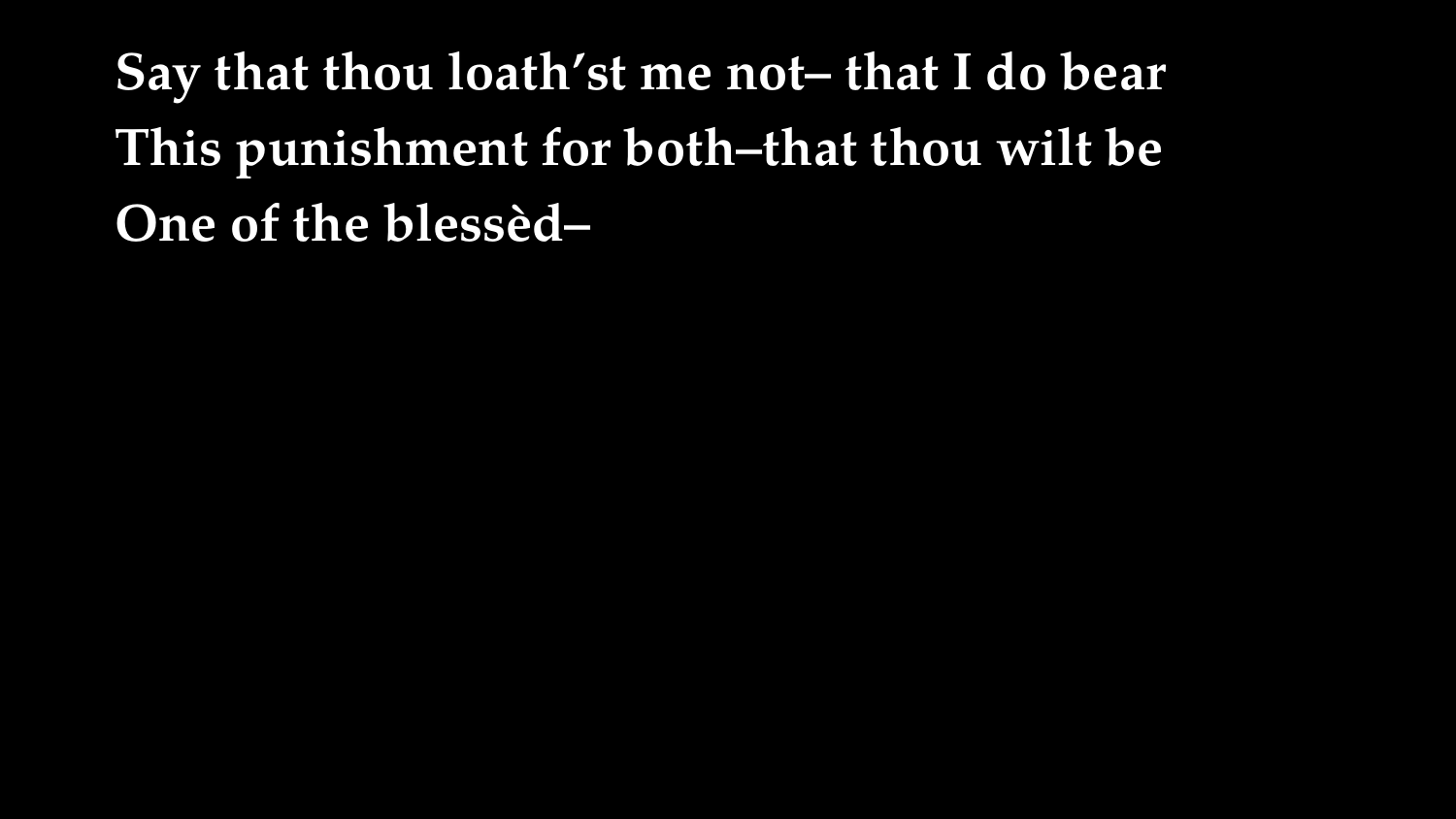

# Say that thou loath’st me not– that I do bear This punishment for both–that thou wilt be One of the blessèd–